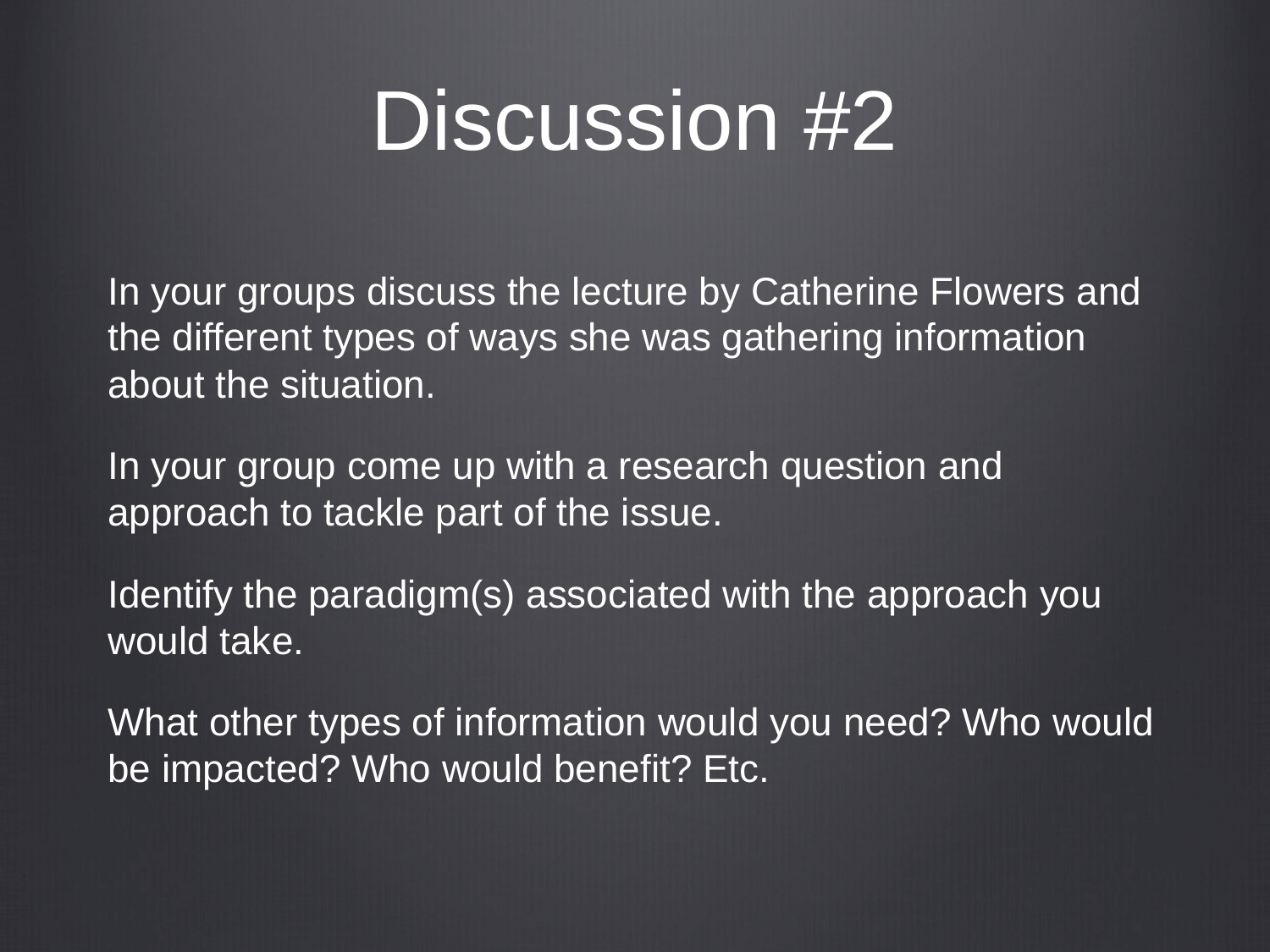

# Discussion #2
In your groups discuss the lecture by Catherine Flowers and the different types of ways she was gathering information about the situation.
In your group come up with a research question and approach to tackle part of the issue.
Identify the paradigm(s) associated with the approach you would take.
What other types of information would you need? Who would be impacted? Who would benefit? Etc.